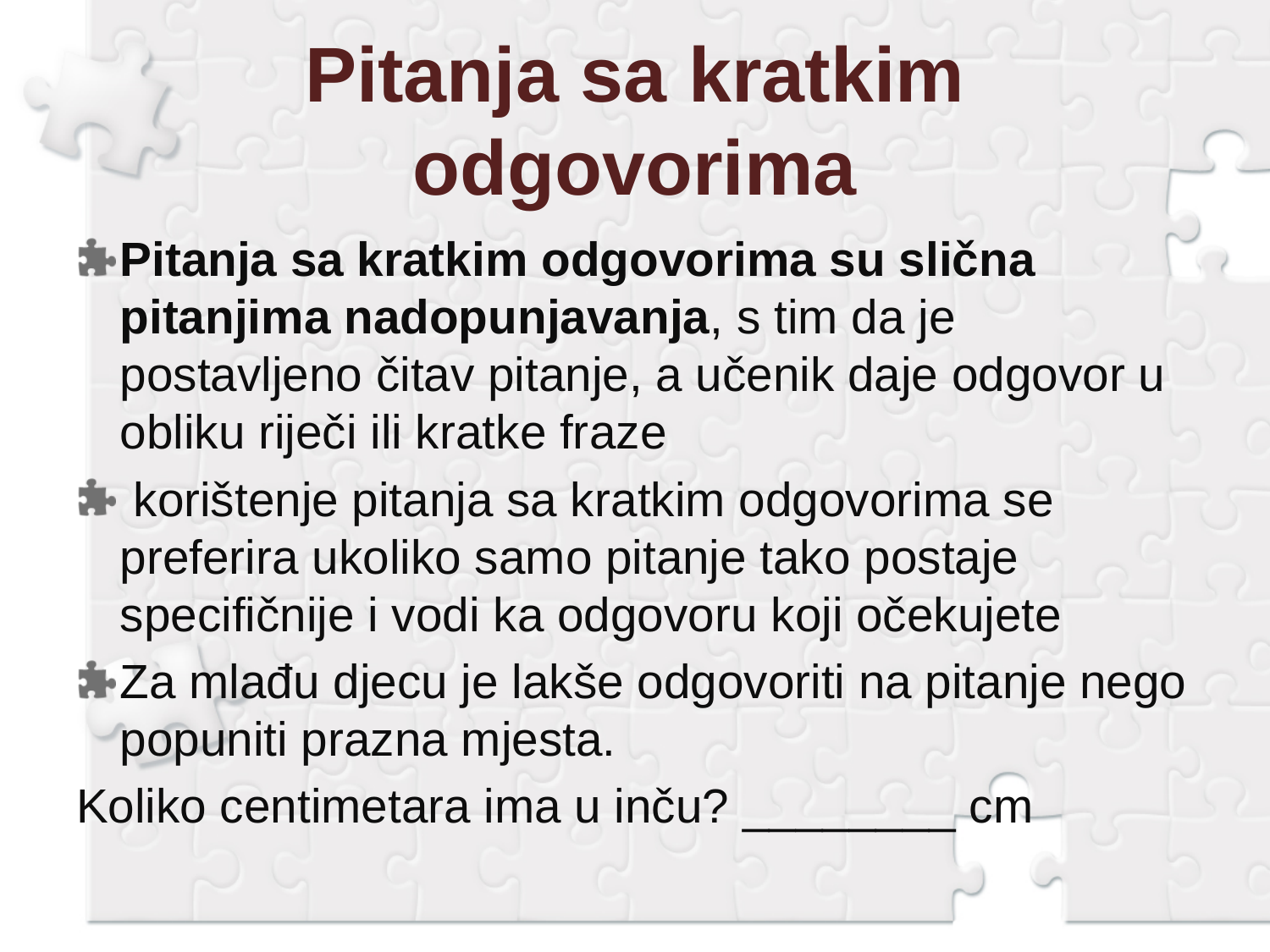

# Pitanja sa kratkim odgovorima
Pitanja sa kratkim odgovorima su slična pitanjima nadopunjavanja, s tim da je postavljeno čitav pitanje, a učenik daje odgovor u obliku riječi ili kratke fraze
 korištenje pitanja sa kratkim odgovorima se preferira ukoliko samo pitanje tako postaje specifičnije i vodi ka odgovoru koji očekujete
Za mlađu djecu je lakše odgovoriti na pitanje nego popuniti prazna mjesta.
Koliko centimetara ima u inču? ________ cm